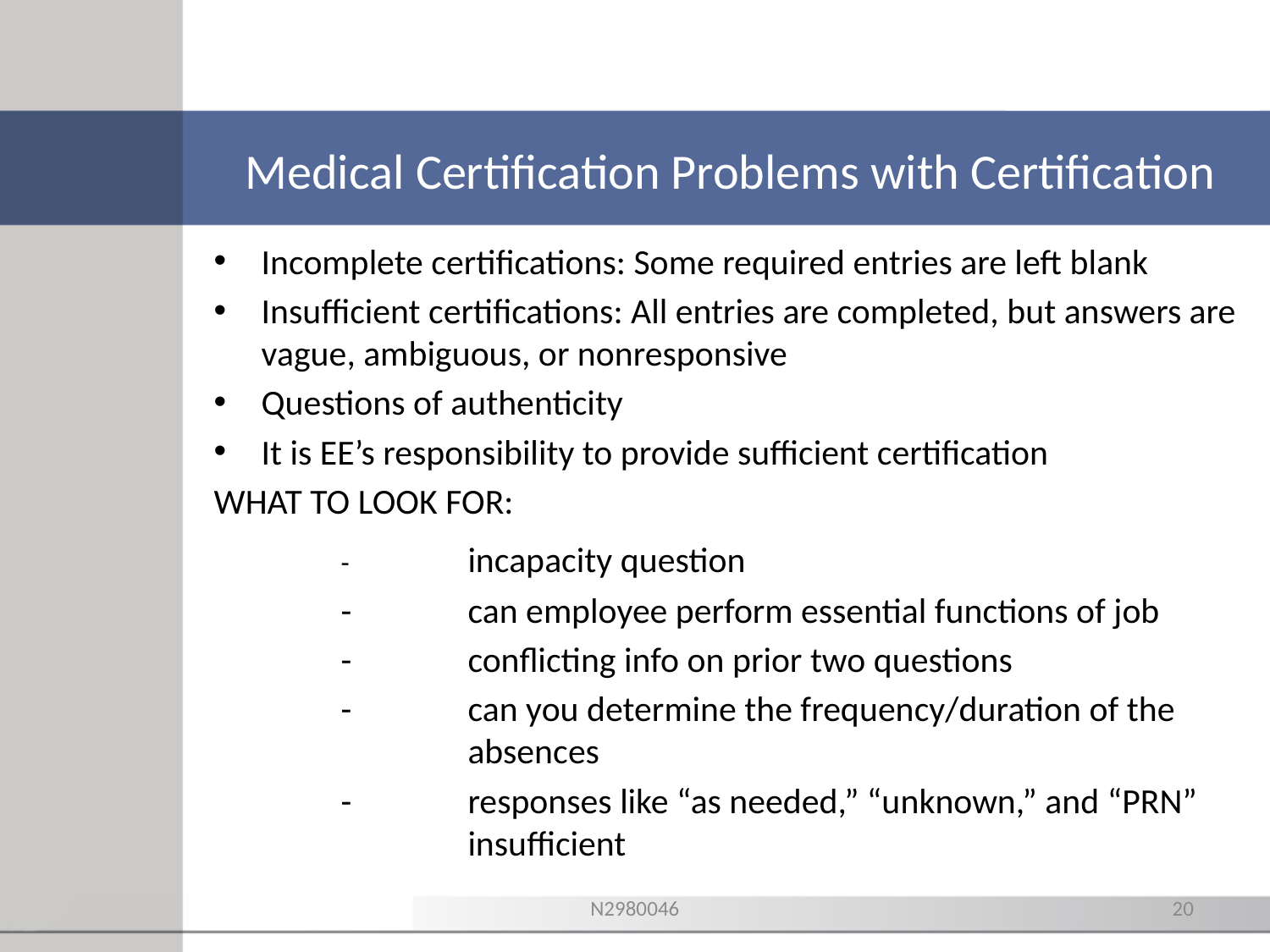

Medical Certification Problems with Certification
Incomplete certifications: Some required entries are left blank
Insufficient certifications: All entries are completed, but answers are vague, ambiguous, or nonresponsive
Questions of authenticity
It is EE’s responsibility to provide sufficient certification
WHAT TO LOOK FOR:
	-	incapacity question
	-	can employee perform essential functions of job
	-	conflicting info on prior two questions
	-	can you determine the frequency/duration of the 			absences
	-	responses like “as needed,” “unknown,” and “PRN” 			insufficient

N2980046
20